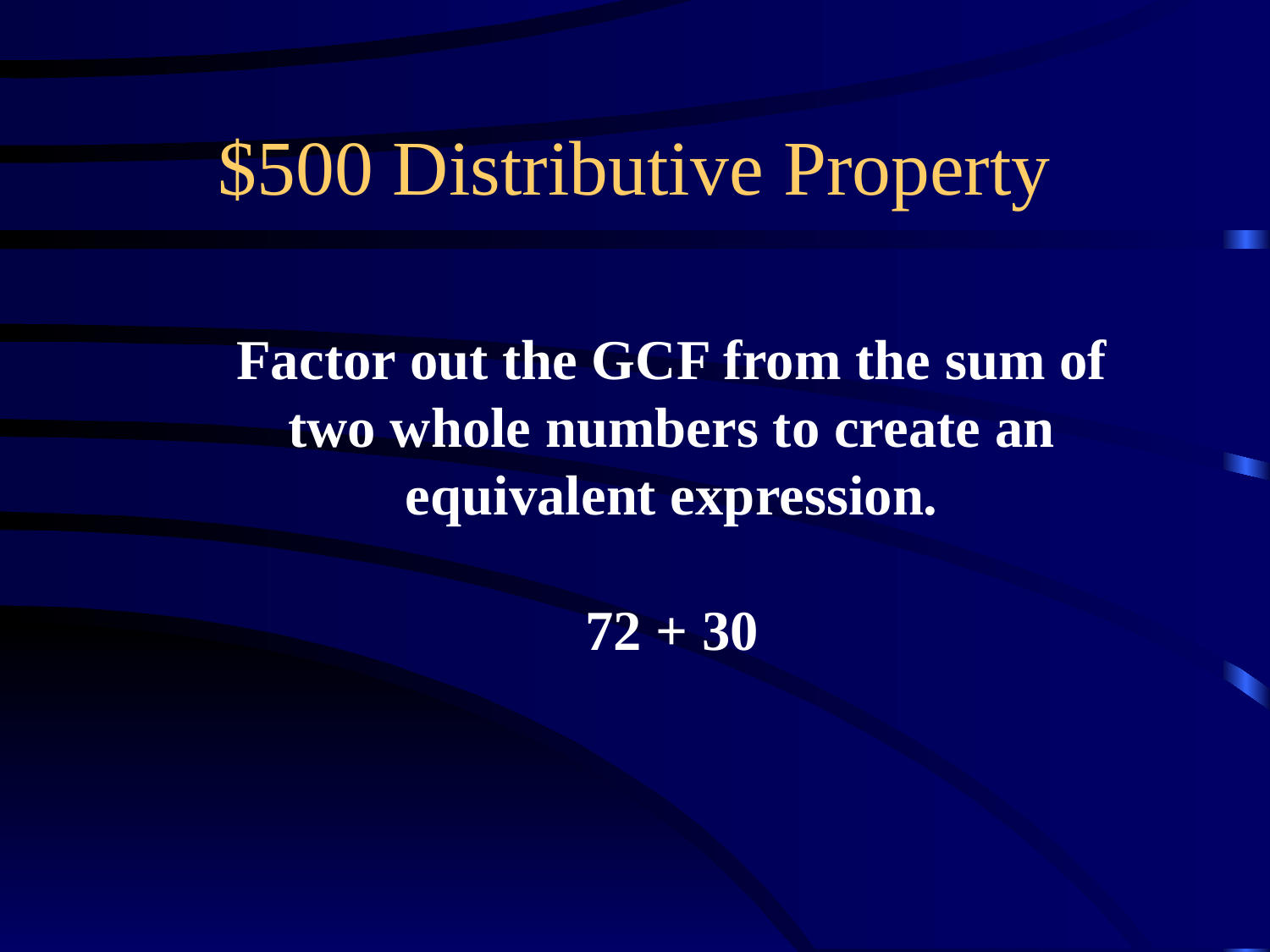

# $500 Distributive Property
Factor out the GCF from the sum of two whole numbers to create an equivalent expression.

72 + 30